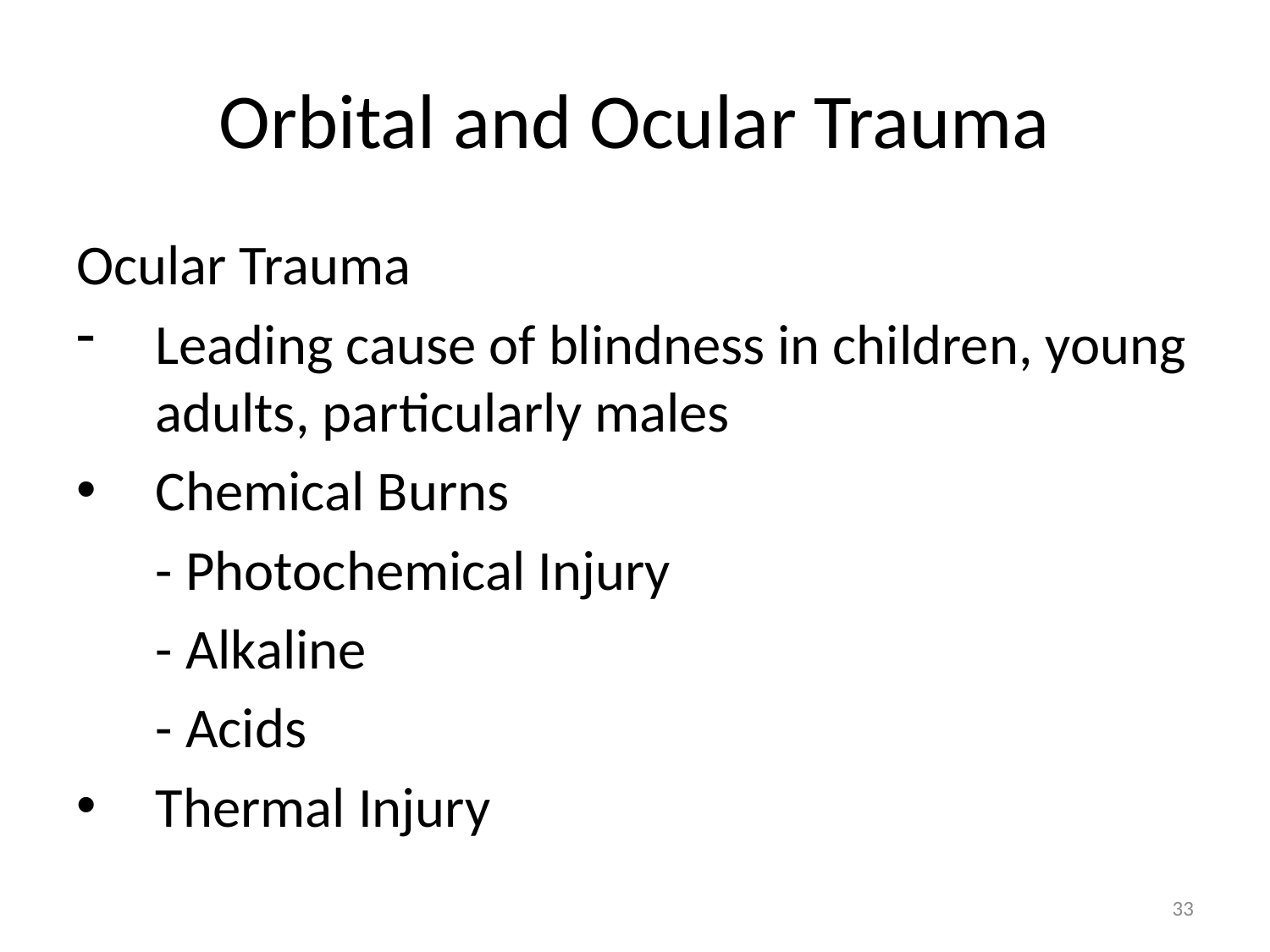

# Orbital and Ocular Trauma
Ocular Trauma
Leading cause of blindness in children, young adults, particularly males
Chemical Burns
	- Photochemical Injury
	- Alkaline
	- Acids
Thermal Injury

33